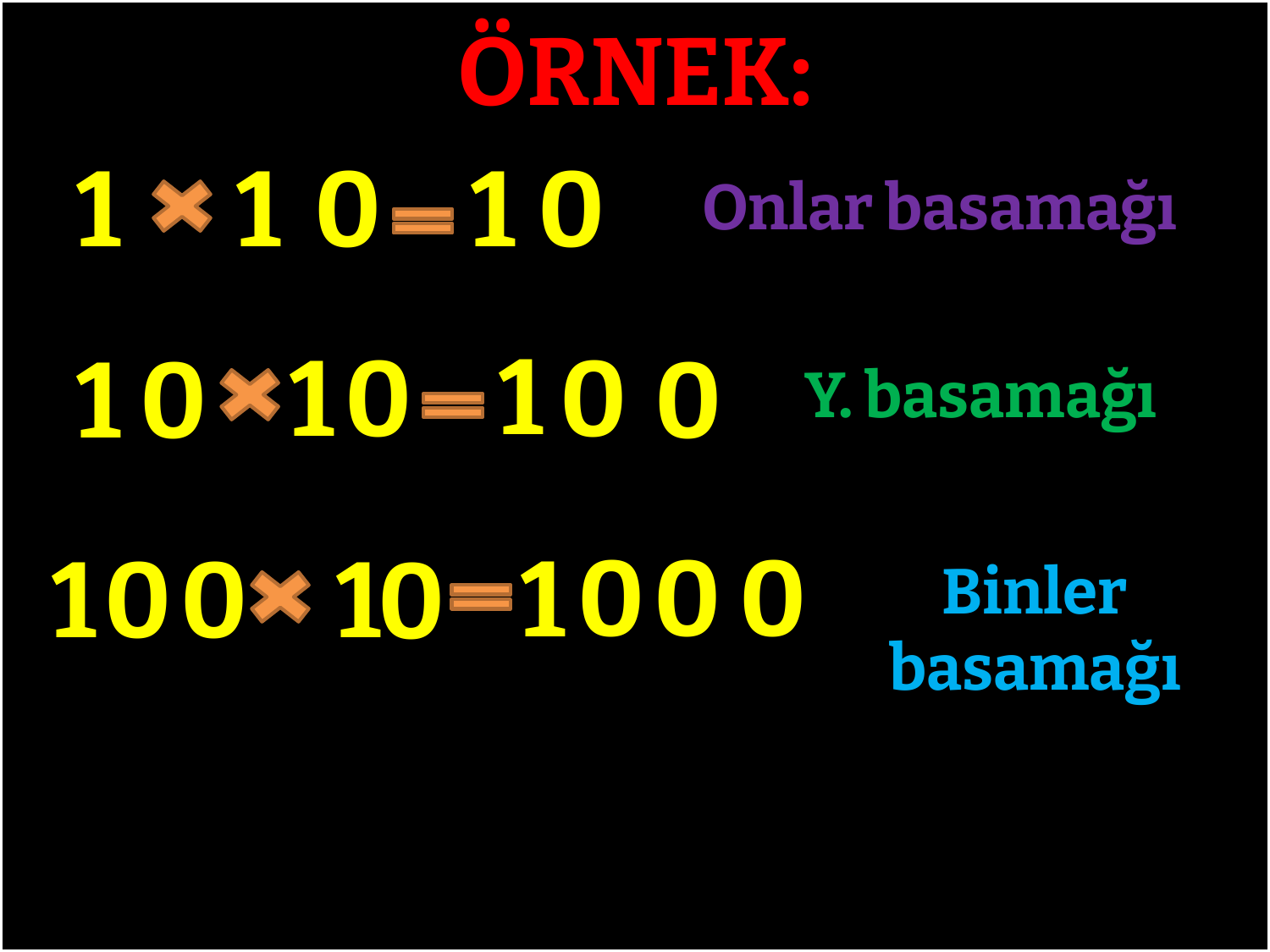

ÖRNEK:
0
1
1
0
1
Onlar basamağı

#
1
1
0
0
0
1
0
Y. basamağı

0
0
0
1
1
0
1
0
0
Binler basamağı